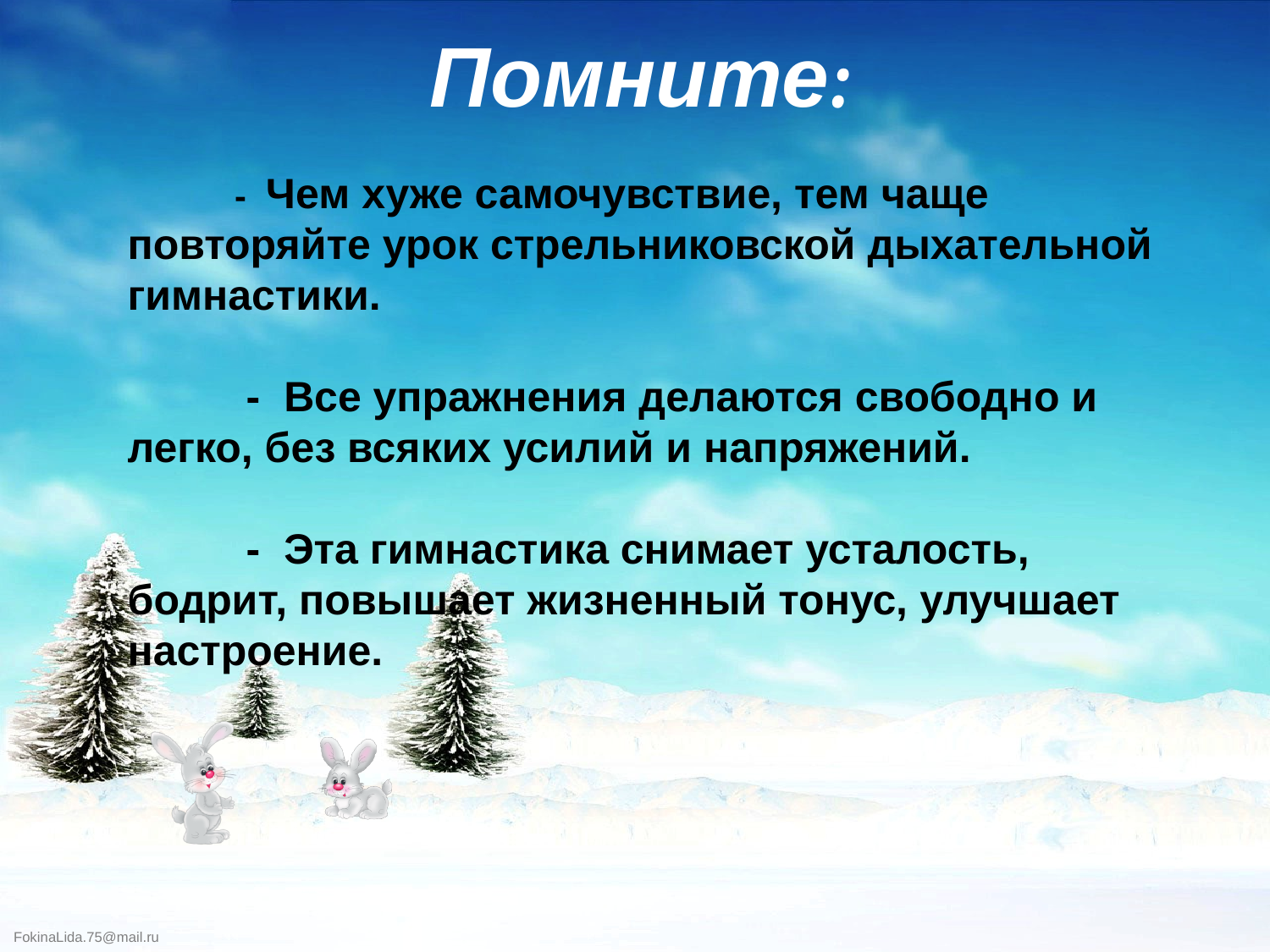

Помните:

           -  Чем хуже самочувствие, тем чаще повторяйте урок стрельниковской дыхательной гимнастики.

          -  Все упражнения делаются свободно и легко, без всяких усилий и напряжений.

          -  Эта гимнастика снимает усталость, бодрит, повышает жизненный тонус, улучшает настроение.